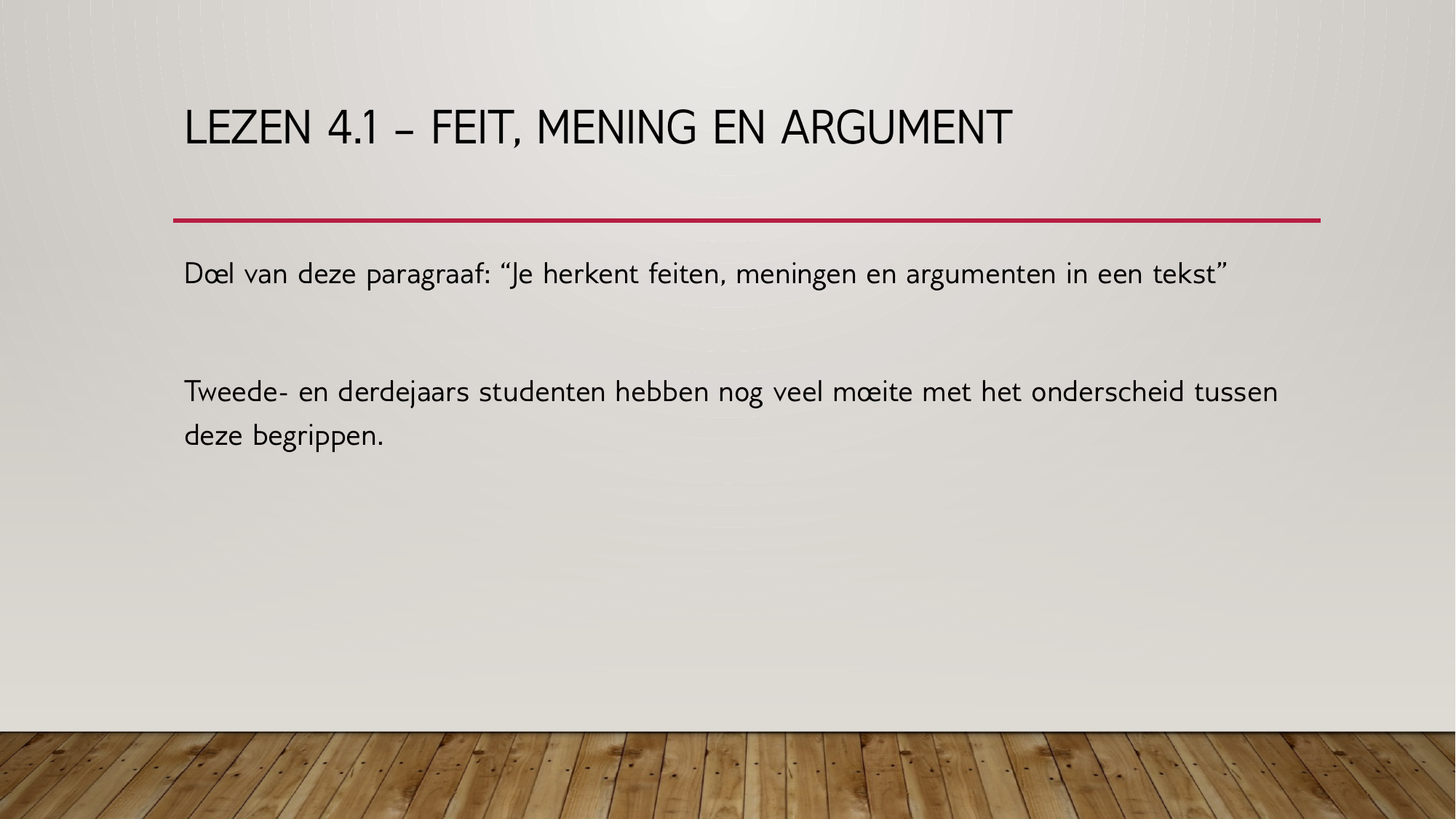

# Lezen 4.1 – feit, mening en argument
Doel van deze paragraaf: “Je herkent feiten, meningen en argumenten in een tekst”

Tweede- en derdejaars studenten hebben nog veel moeite met het onderscheid tussen deze begrippen.